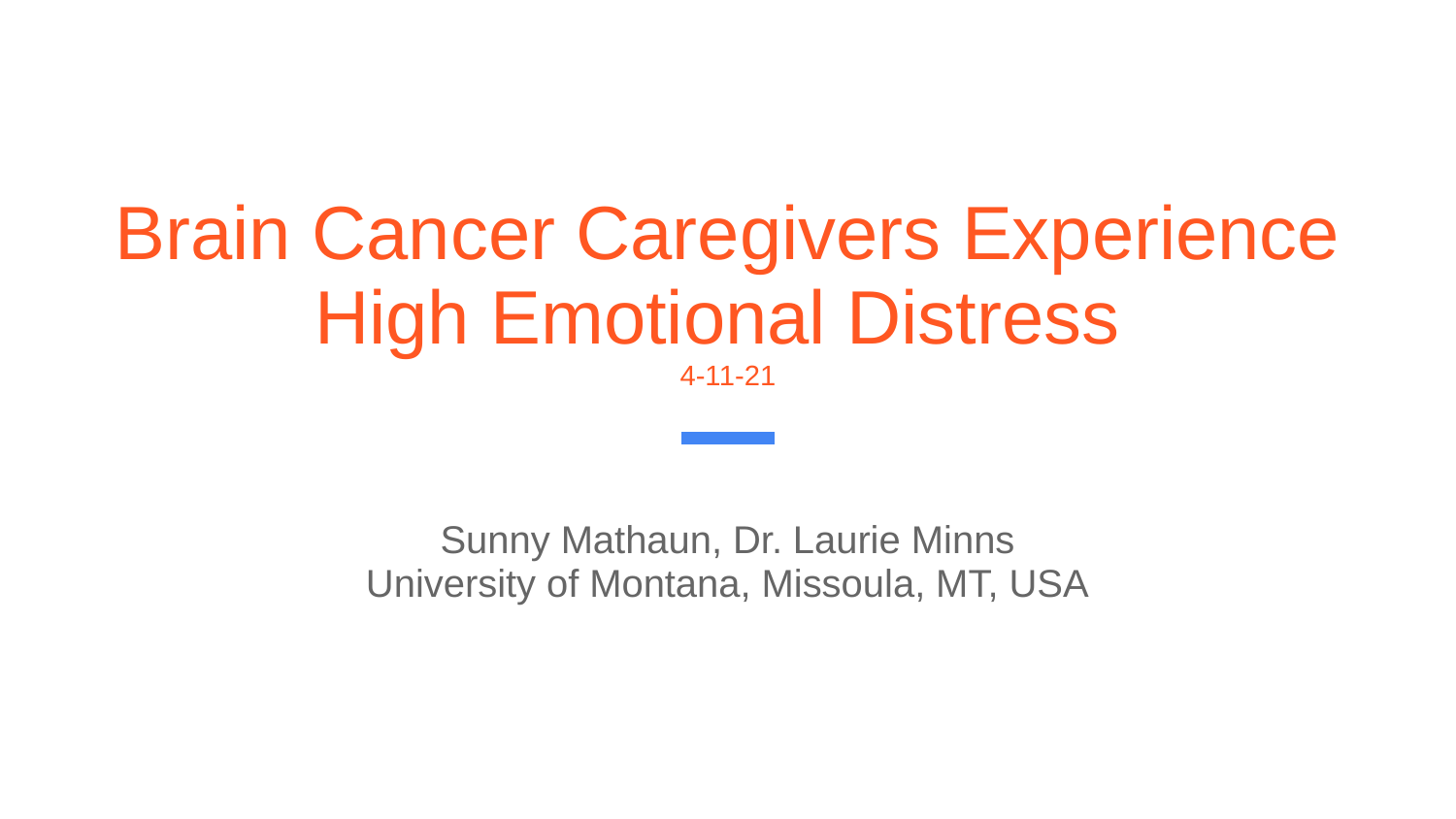

# Brain Cancer Caregivers Experience High Emotional Distress
4-11-21
Sunny Mathaun, Dr. Laurie Minns
University of Montana, Missoula, MT, USA